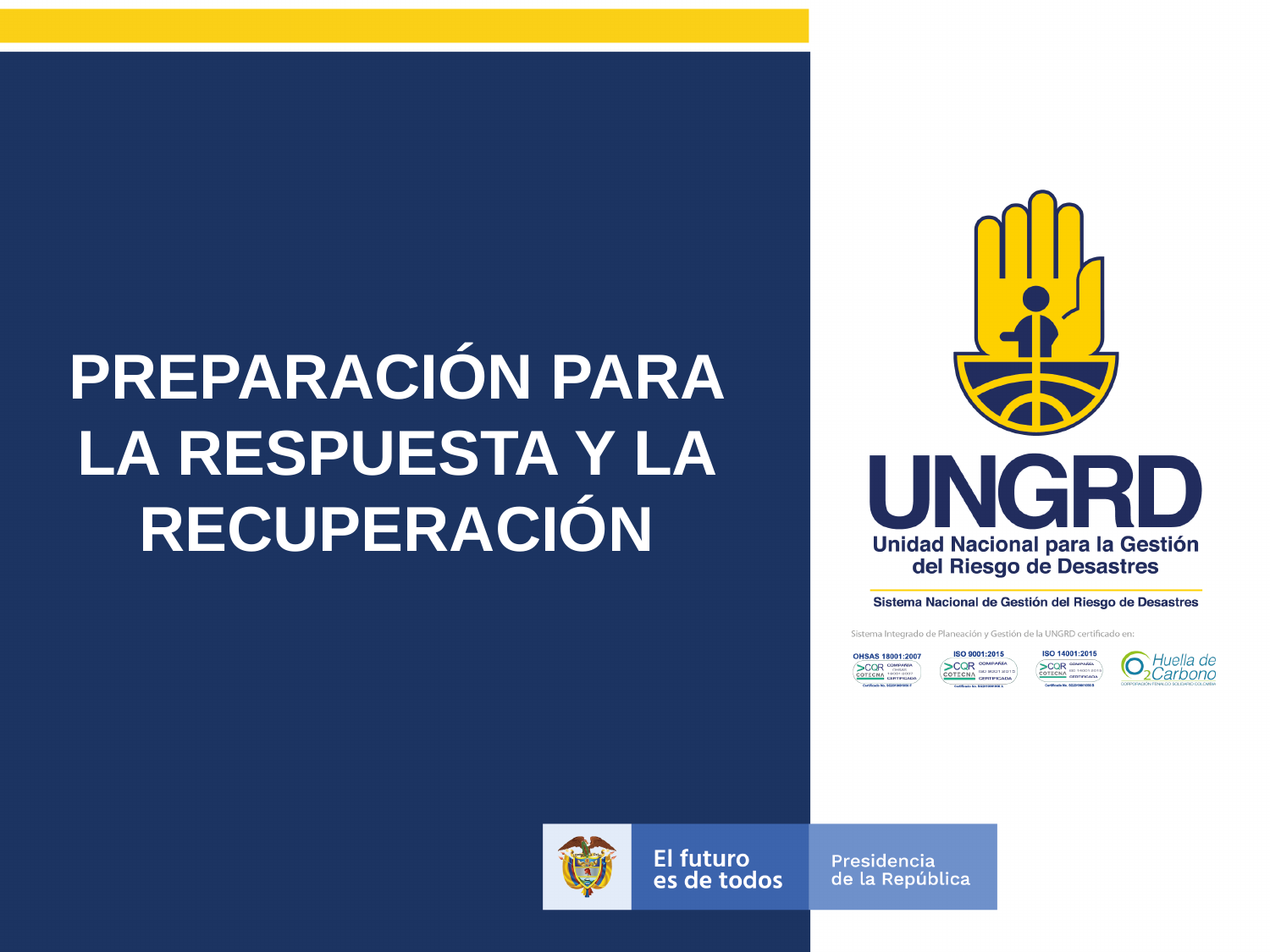

# PREPARACIÓN PARA LA RESPUESTA Y LA RECUPERACIÓN